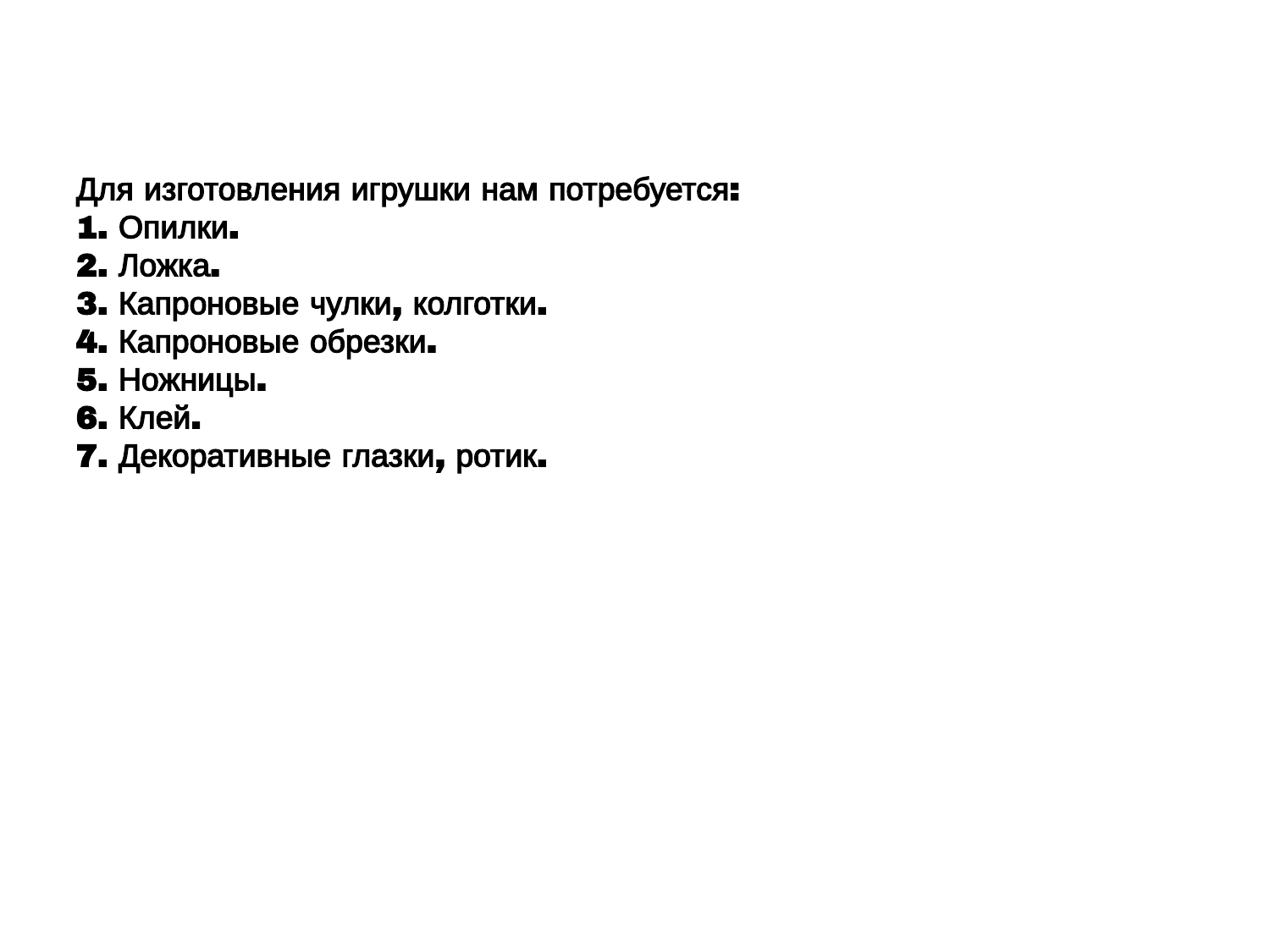

# Для изготовления игрушки нам потребуется: 1. Опилки. 2. Ложка. 3. Капроновые чулки, колготки. 4. Капроновые обрезки. 5. Ножницы. 6. Клей. 7. Декоративные глазки, ротик.